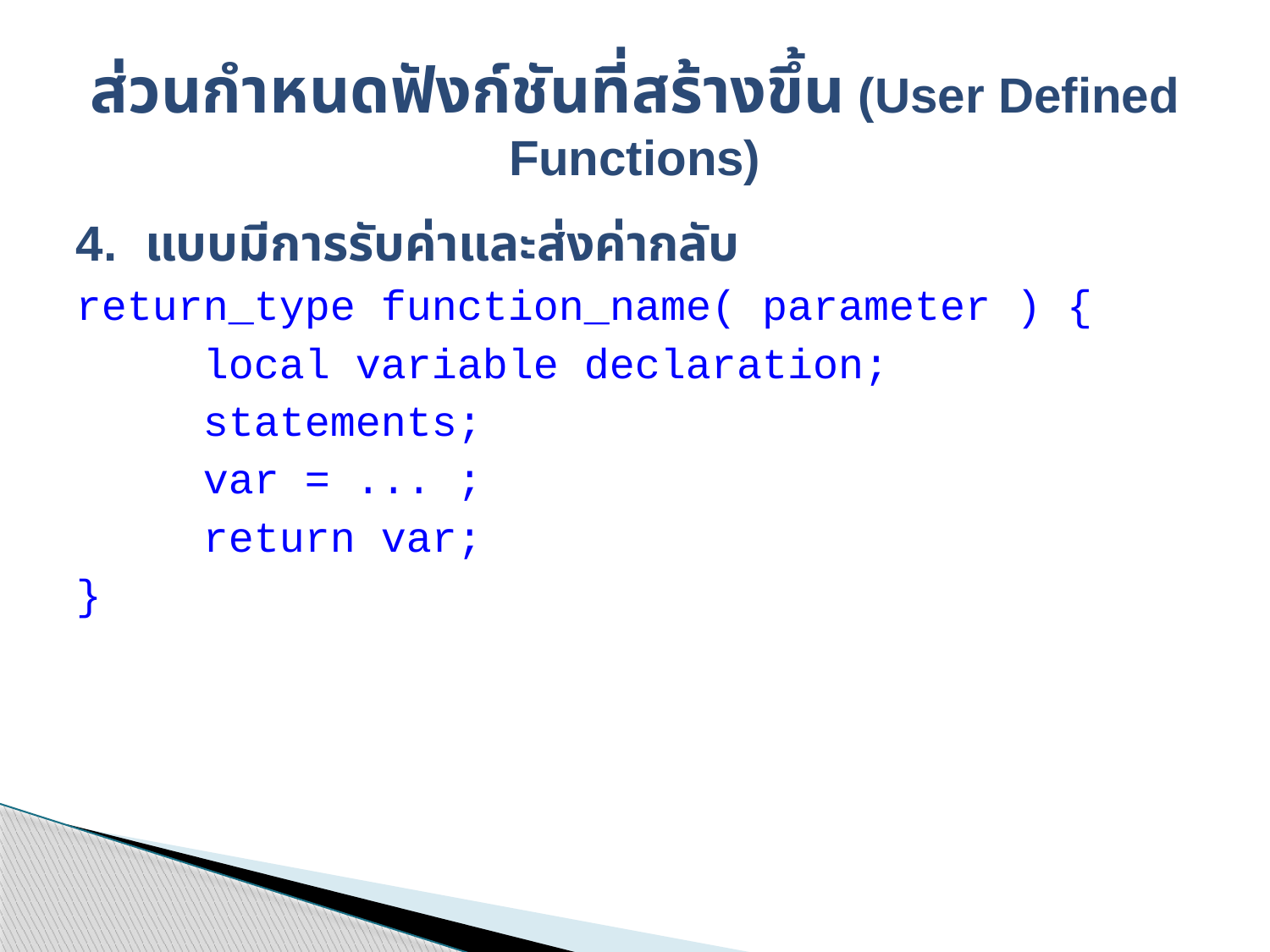

# ส่วนกำหนดฟังก์ชันที่สร้างขึ้น (User Defined Functions)
4.  แบบมีการรับค่าและส่งค่ากลับ
return_type function_name( parameter ) {
  	local variable declaration;
  	statements;
  	var = ... ;
  	return var;
}